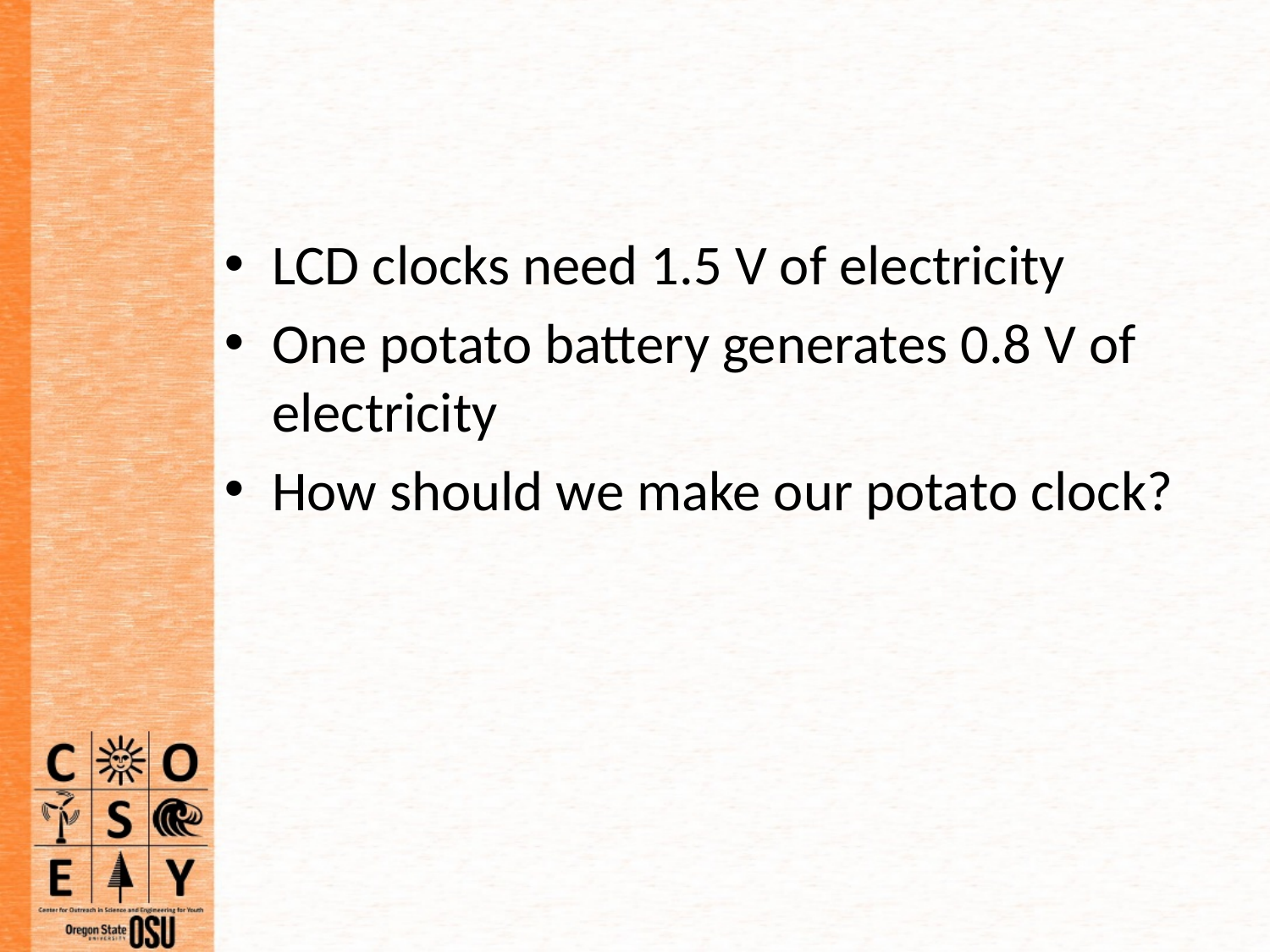

#
LCD clocks need 1.5 V of electricity
One potato battery generates 0.8 V of electricity
How should we make our potato clock?